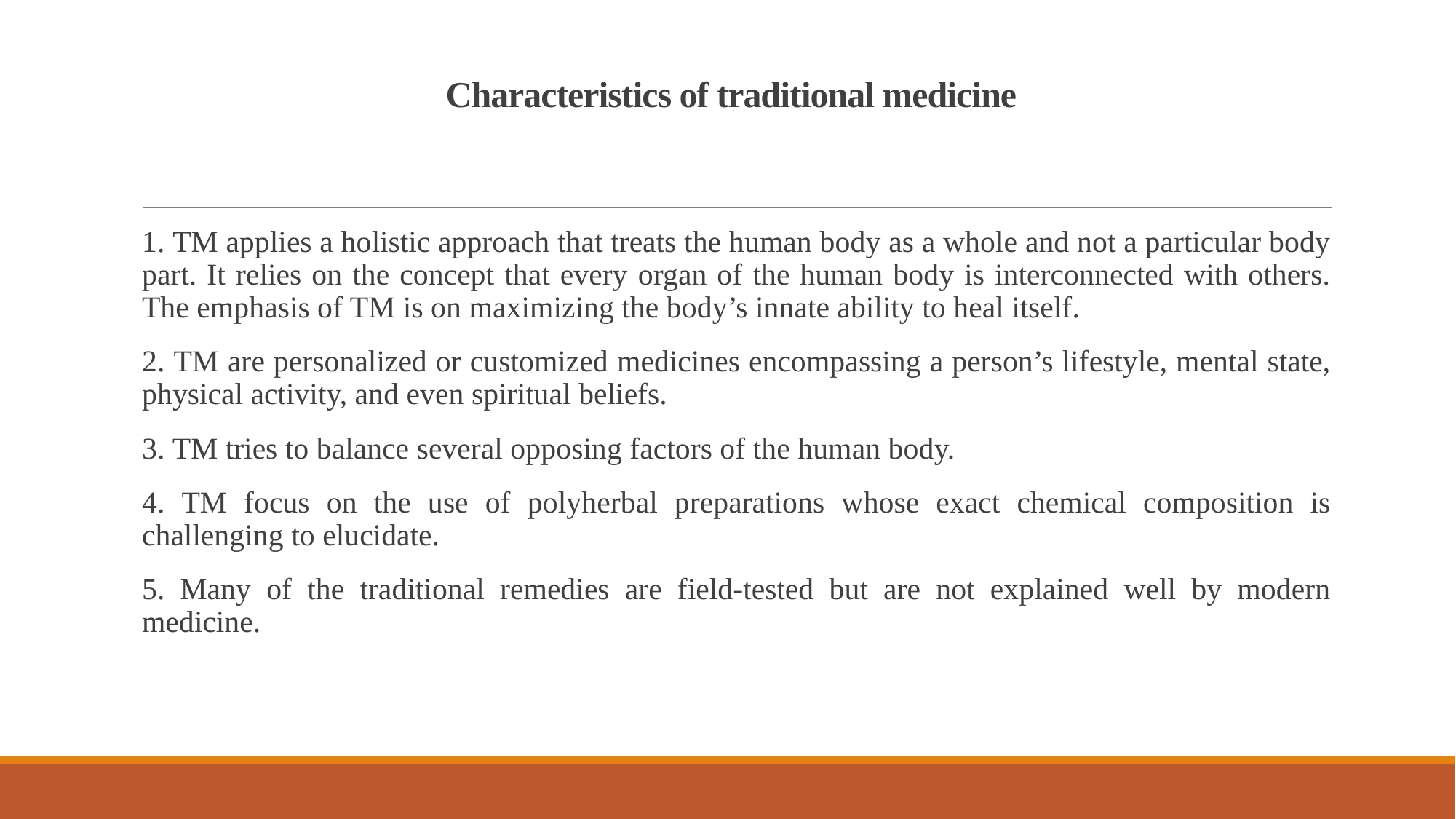

# Characteristics of traditional medicine
1. TM applies a holistic approach that treats the human body as a whole and not a particular body part. It relies on the concept that every organ of the human body is interconnected with others. The emphasis of TM is on maximizing the body’s innate ability to heal itself.
2. TM are personalized or customized medicines encompassing a person’s lifestyle, mental state, physical activity, and even spiritual beliefs.
3. TM tries to balance several opposing factors of the human body.
4. TM focus on the use of polyherbal preparations whose exact chemical composition is challenging to elucidate.
5. Many of the traditional remedies are field-tested but are not explained well by modern medicine.